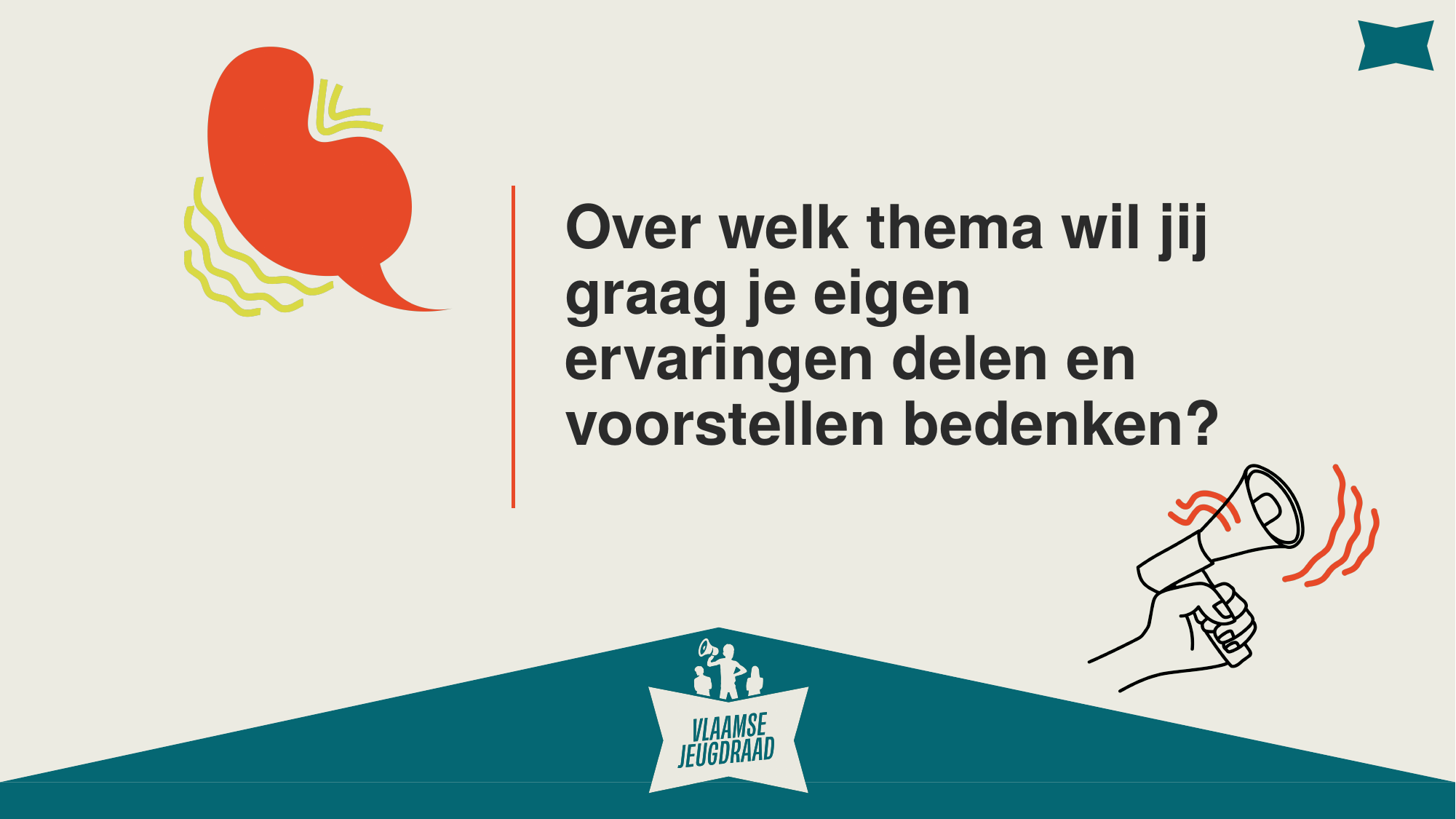

Over welk thema wil jij graag je eigen ervaringen delen en voorstellen bedenken?